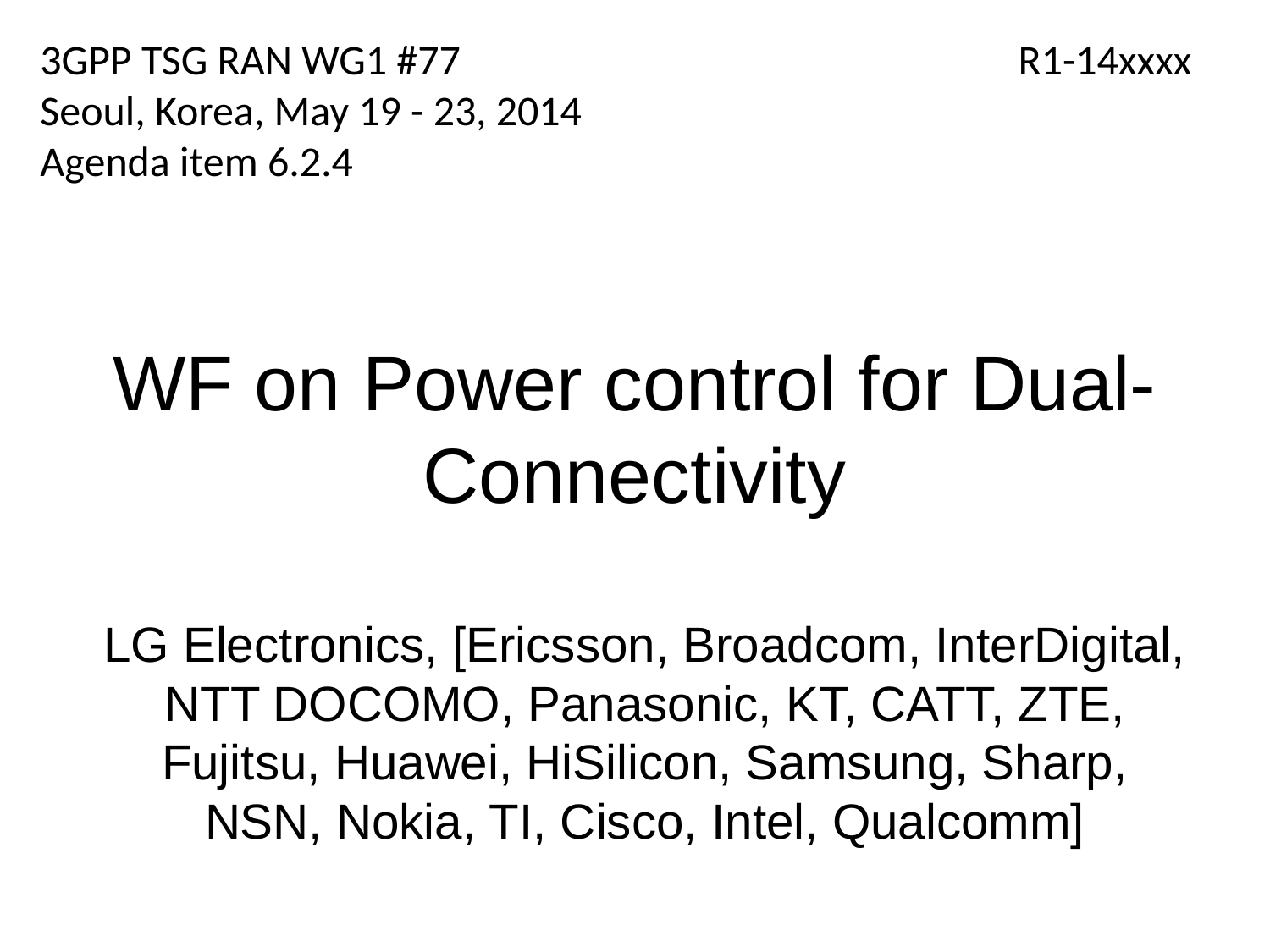

3GPP TSG RAN WG1 #77
Seoul, Korea, May 19 - 23, 2014
Agenda item 6.2.4
R1-14xxxx
# WF on Power control for Dual-Connectivity
LG Electronics, [Ericsson, Broadcom, InterDigital, NTT DOCOMO, Panasonic, KT, CATT, ZTE, Fujitsu, Huawei, HiSilicon, Samsung, Sharp, NSN, Nokia, TI, Cisco, Intel, Qualcomm]